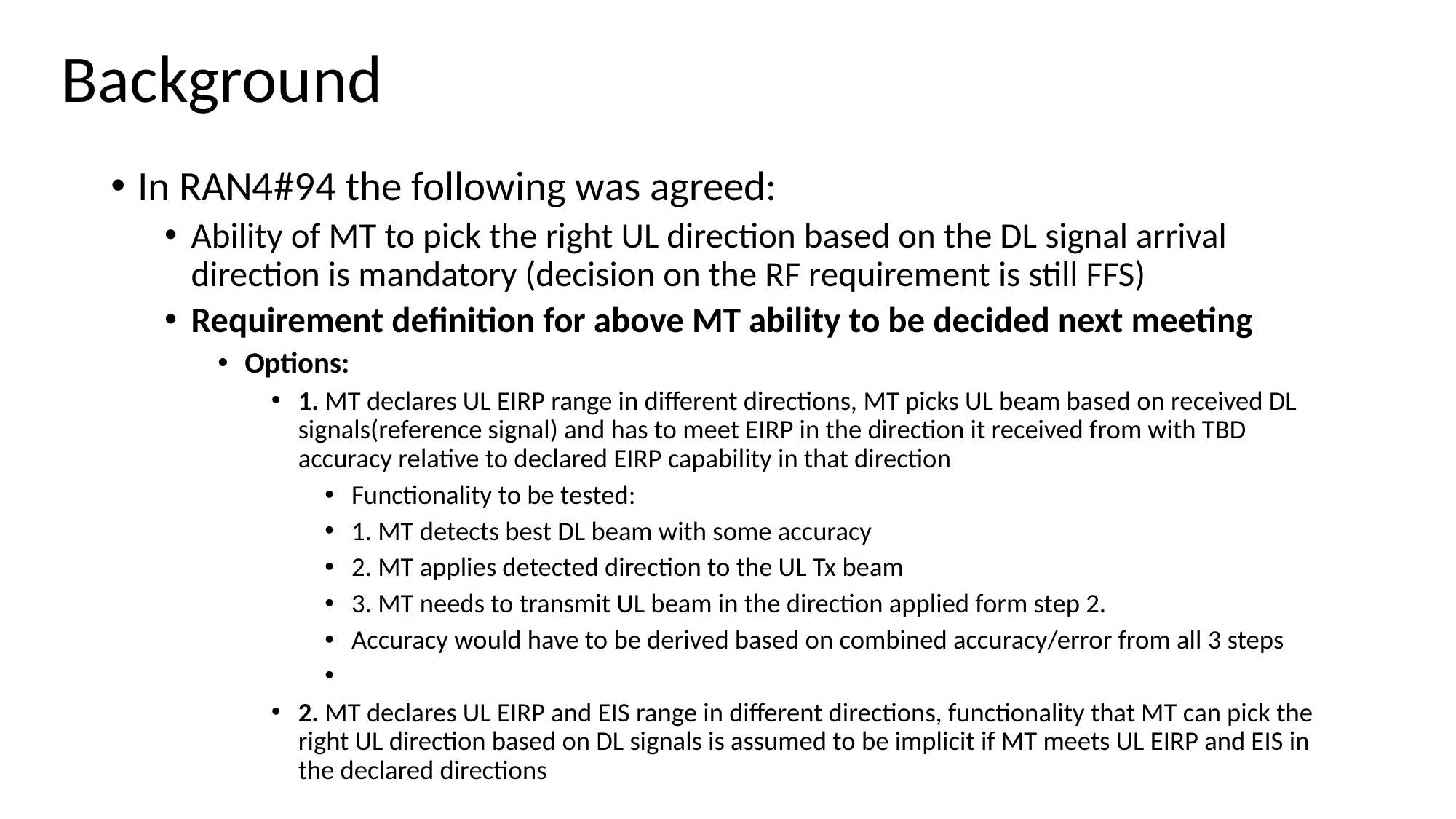

# Background
In RAN4#94 the following was agreed:
Ability of MT to pick the right UL direction based on the DL signal arrival direction is mandatory (decision on the RF requirement is still FFS)
Requirement definition for above MT ability to be decided next meeting
Options:
1. MT declares UL EIRP range in different directions, MT picks UL beam based on received DL signals(reference signal) and has to meet EIRP in the direction it received from with TBD accuracy relative to declared EIRP capability in that direction
Functionality to be tested:
1. MT detects best DL beam with some accuracy
2. MT applies detected direction to the UL Tx beam
3. MT needs to transmit UL beam in the direction applied form step 2.
Accuracy would have to be derived based on combined accuracy/error from all 3 steps

2. MT declares UL EIRP and EIS range in different directions, functionality that MT can pick the right UL direction based on DL signals is assumed to be implicit if MT meets UL EIRP and EIS in the declared directions